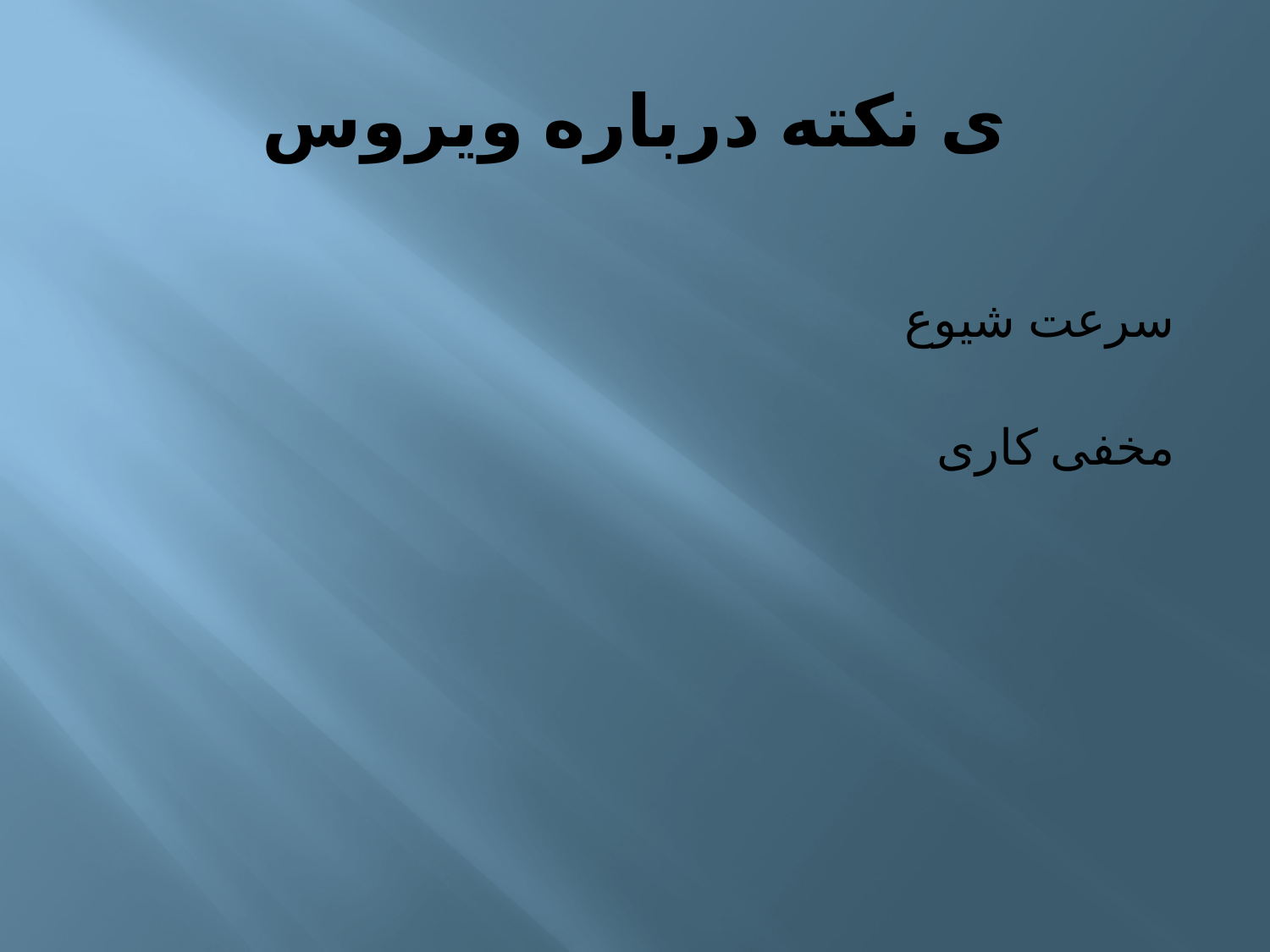

# ی نکته درباره ویروس
سرعت شیوع
مخفی کاری